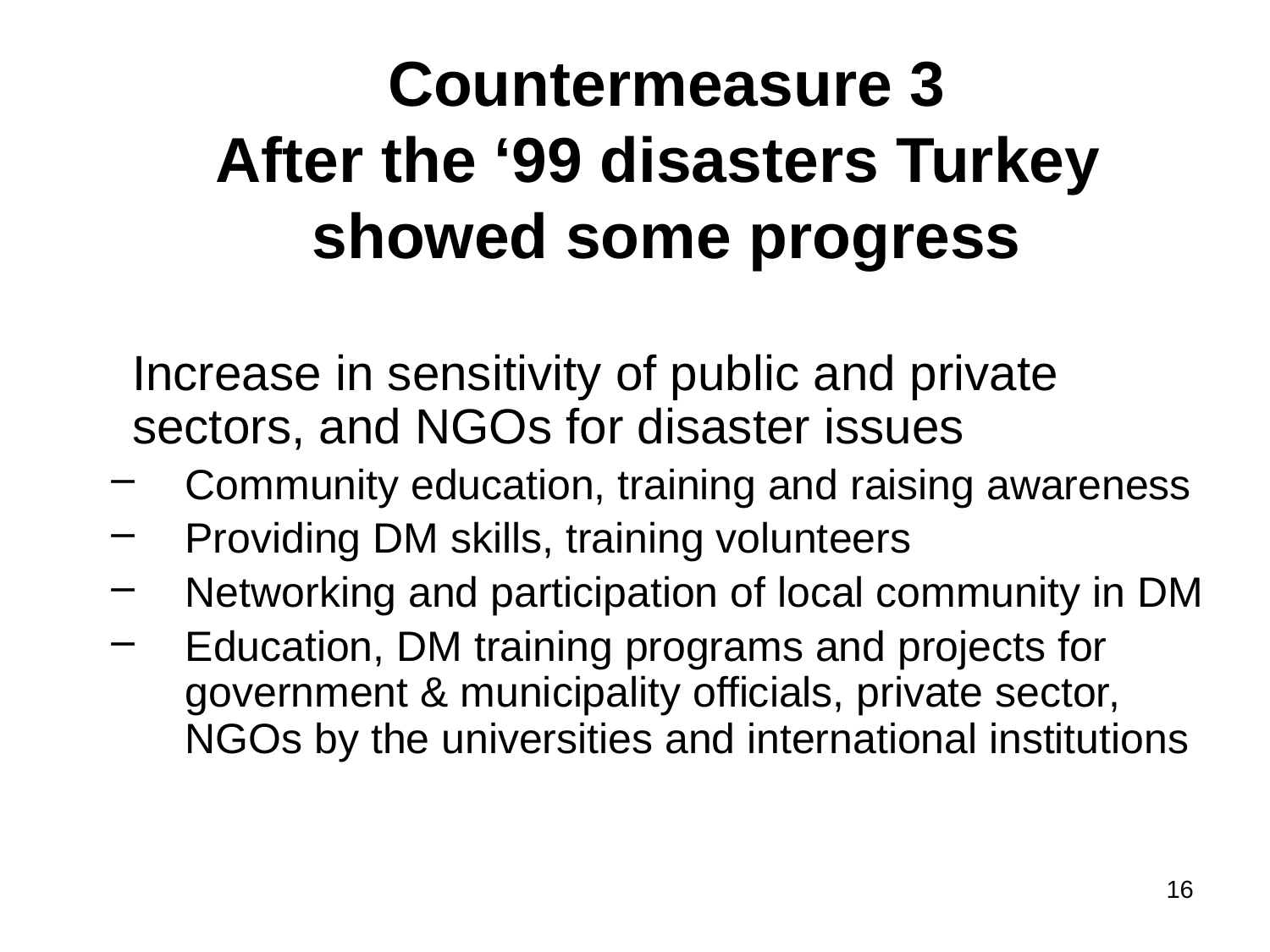

# Countermeasure 3 After the ‘99 disasters Turkey showed some progress

	Increase in sensitivity of public and private sectors, and NGOs for disaster issues
Community education, training and raising awareness
Providing DM skills, training volunteers
Networking and participation of local community in DM
Education, DM training programs and projects for government & municipality officials, private sector, NGOs by the universities and international institutions

16